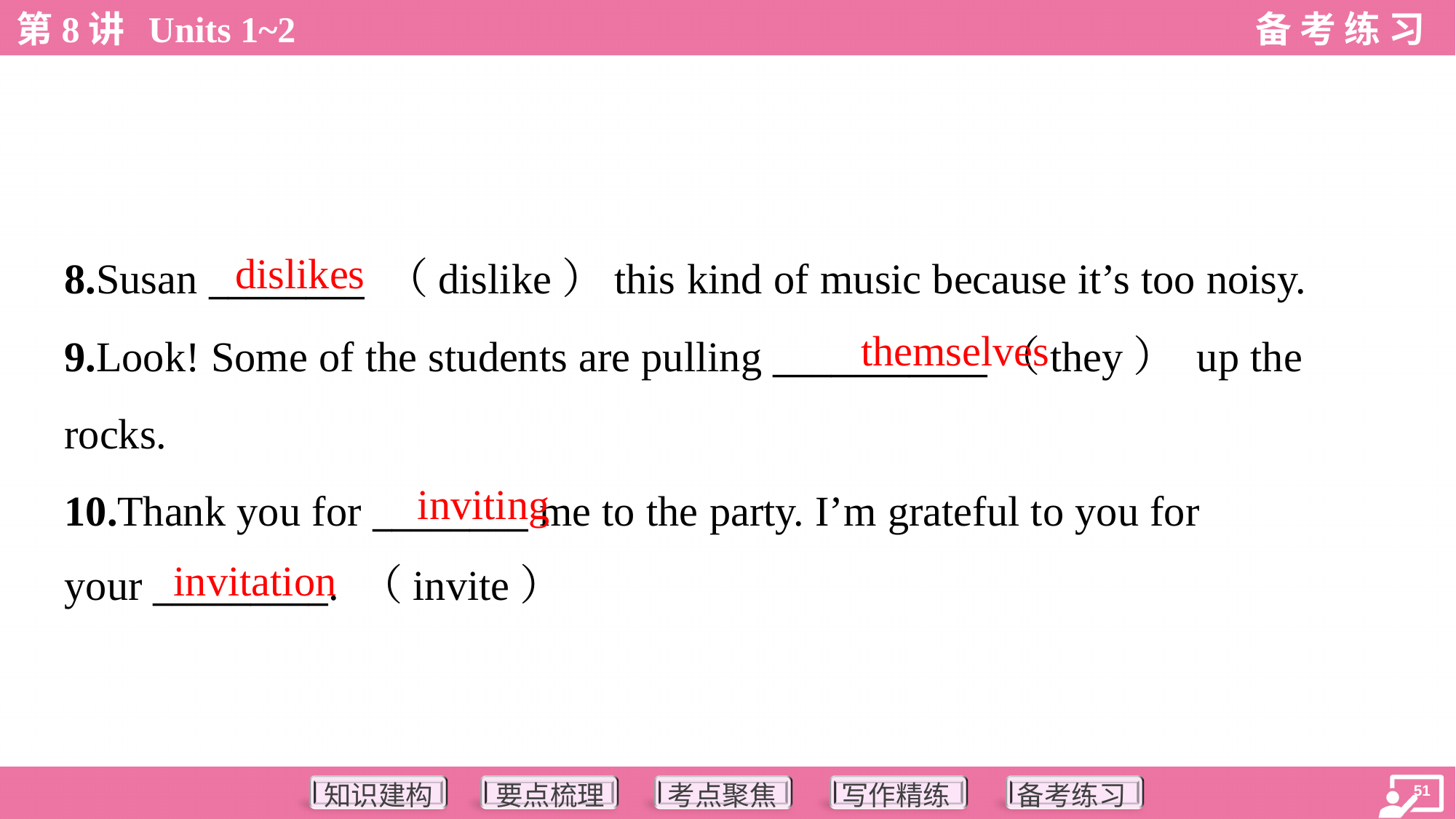

dislikes
8.Susan ________ （dislike）this kind of music because it’s too noisy.
9.Look! Some of the students are pulling ___________（they） up the
rocks.
10.Thank you for ________ me to the party. I’m grateful to you for
your _________. （invite）
themselves
inviting
invitation